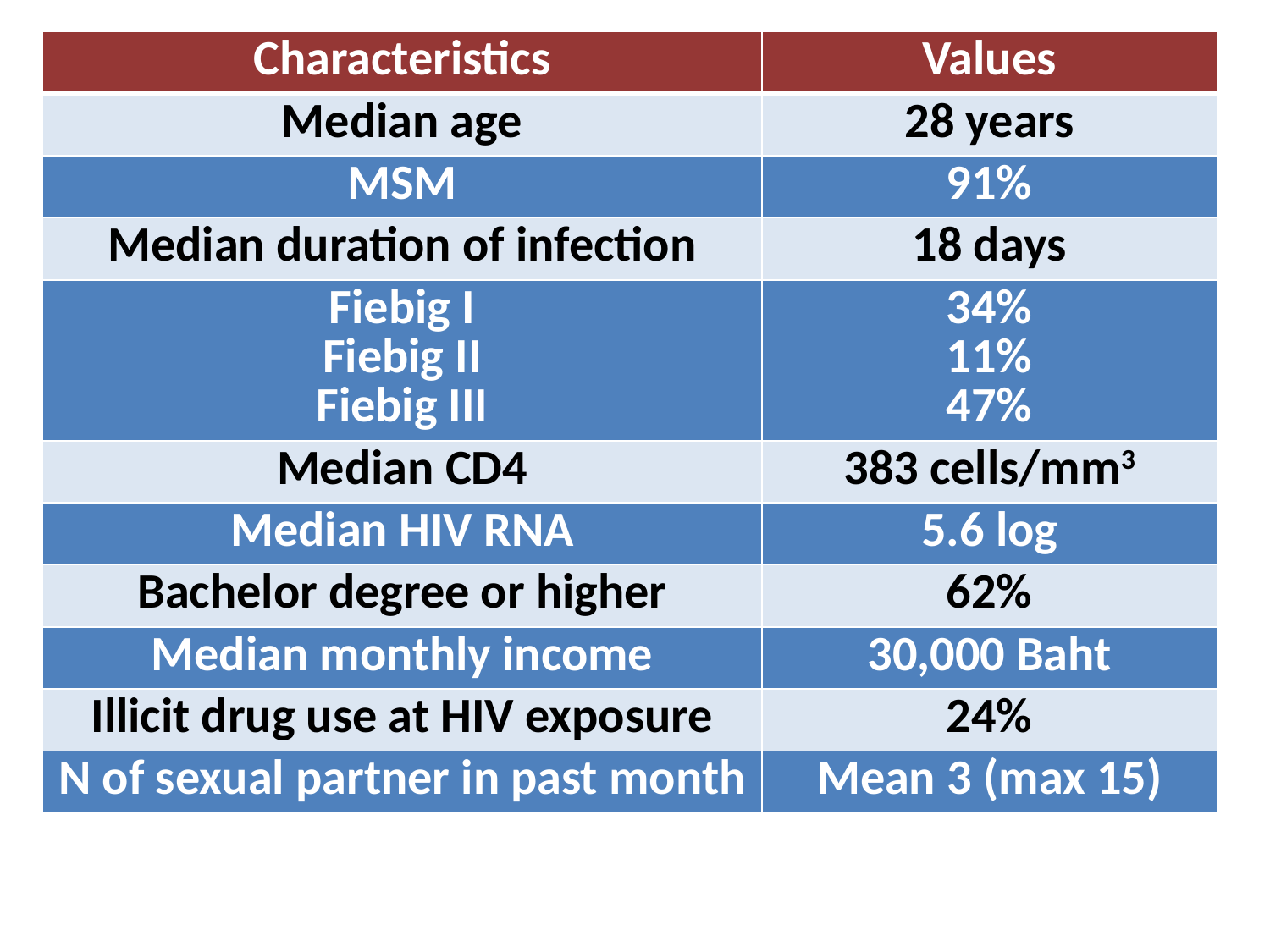

| Characteristics | Values |
| --- | --- |
| Median age | 28 years |
| MSM | 91% |
| Median duration of infection | 18 days |
| Fiebig I Fiebig II Fiebig III | 34% 11% 47% |
| Median CD4 | 383 cells/mm3 |
| Median HIV RNA | 5.6 log |
| Bachelor degree or higher | 62% |
| Median monthly income | 30,000 Baht |
| Illicit drug use at HIV exposure | 24% |
| N of sexual partner in past month | Mean 3 (max 15) |